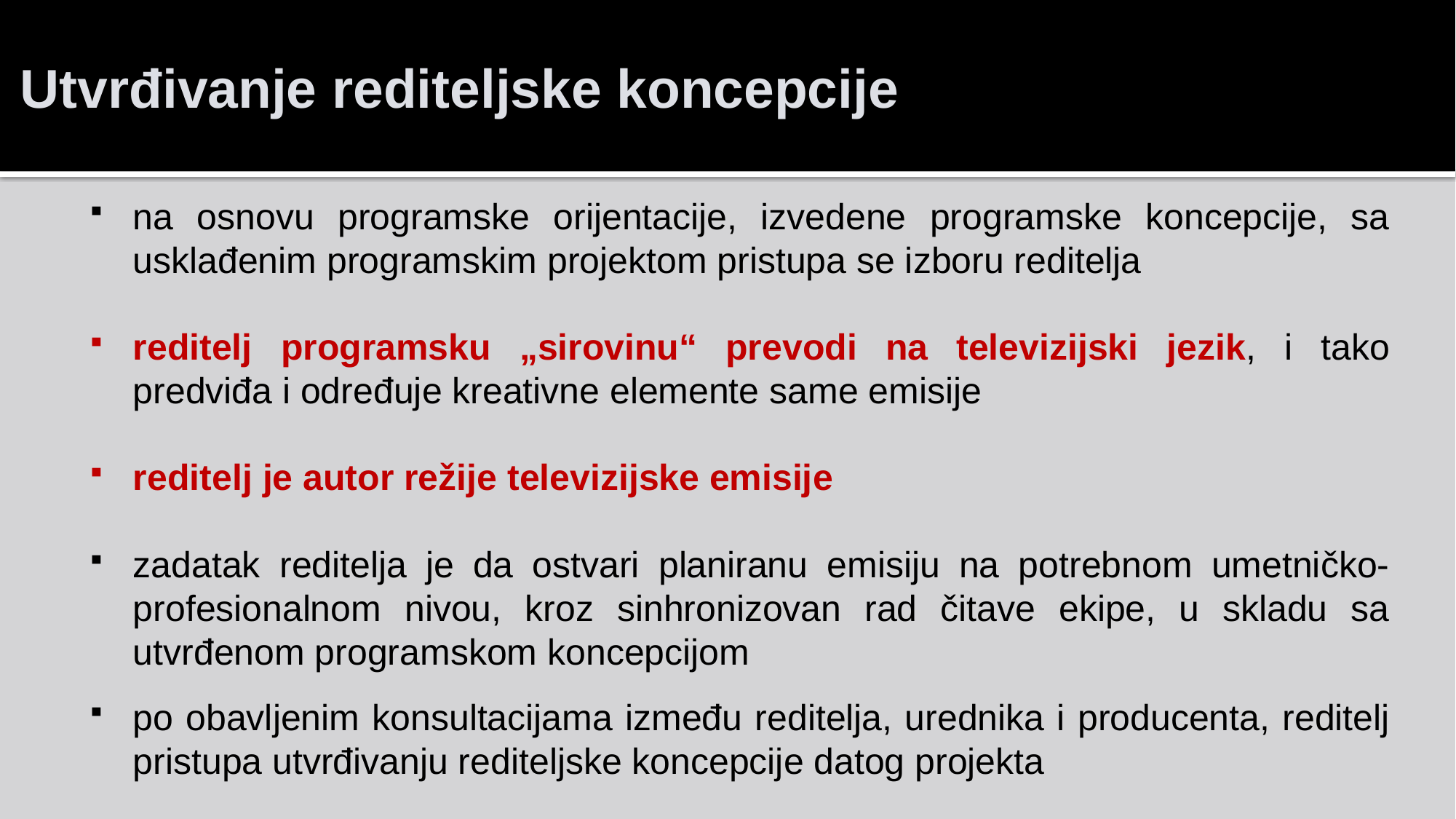

Utvrđivanje rediteljske koncepcije

na osnovu programske orijentacije, izvedene programske koncepcije, sa usklađenim programskim projektom pristupa se izboru reditelja

reditelj programsku „sirovinu“ prevodi na televizijski jezik, i tako predviđa i određuje kreativne elemente same emisije

reditelj je autor režije televizijske emisije

zadatak reditelja je da ostvari planiranu emisiju na potrebnom umetničko-profesionalnom nivou, kroz sinhronizovan rad čitave ekipe, u skladu sa utvrđenom programskom koncepcijom

po obavljenim konsultacijama između reditelja, urednika i producenta, reditelj pristupa utvrđivanju rediteljske koncepcije datog projekta